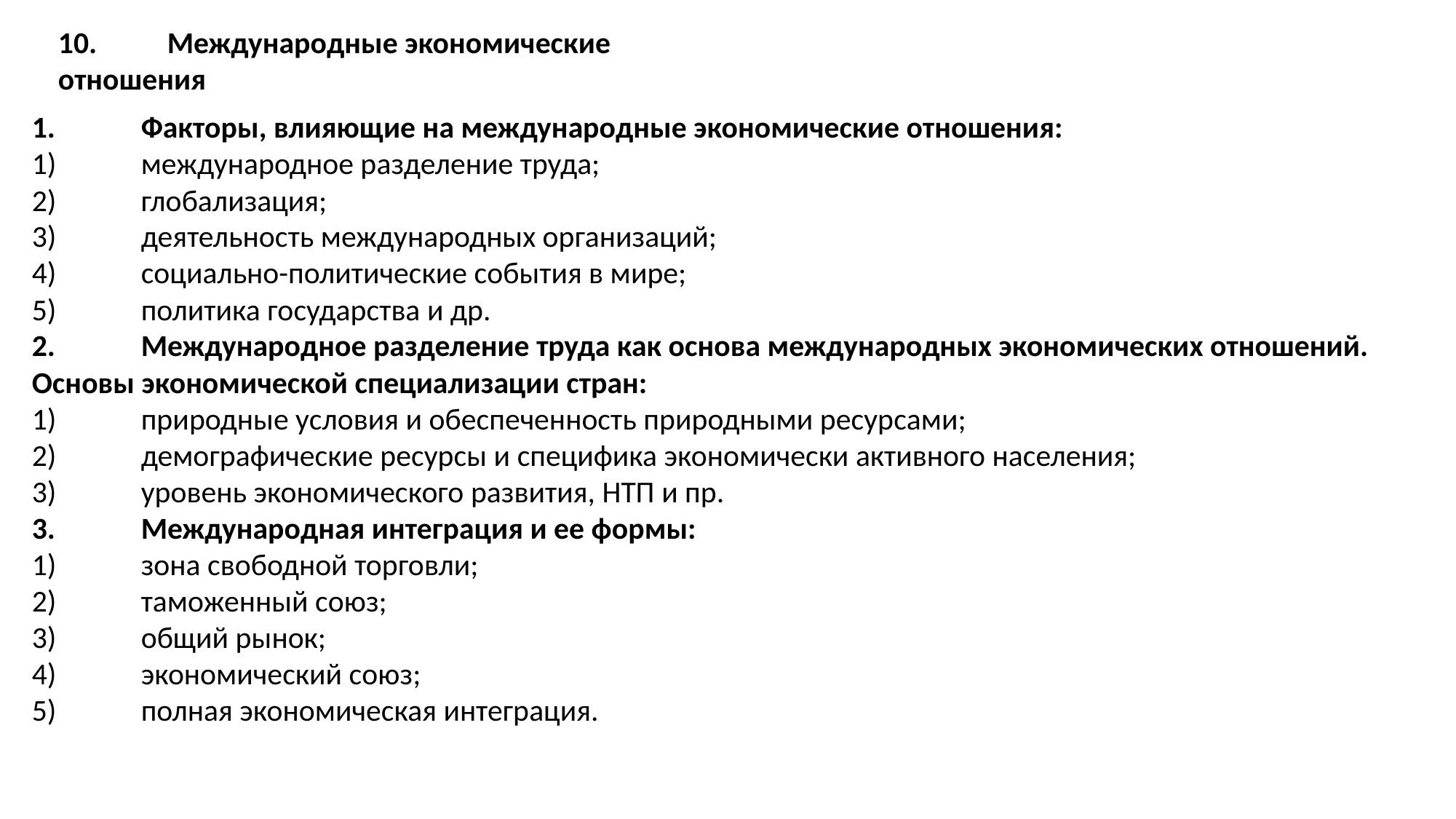

10.	Международные экономические отношения

1.	Факторы, влияющие на международные экономические отношения:
1)	международное разделение труда;
2)	глобализация;
3)	деятельность международных организаций;
4)	социально-политические события в мире;
5)	политика государства и др.
2.	Международное разделение труда как основа международных экономических отношений. Основы экономической специализации стран:
1)	природные условия и обеспеченность природными ресурсами;
2)	демографические ресурсы и специфика экономически активного населения;
3)	уровень экономического развития, НТП и пр.
3.	Международная интеграция и ее формы:
1)	зона свободной торговли;
2)	таможенный союз;
3)	общий рынок;
4)	экономический союз;
5)	полная экономическая интеграция.